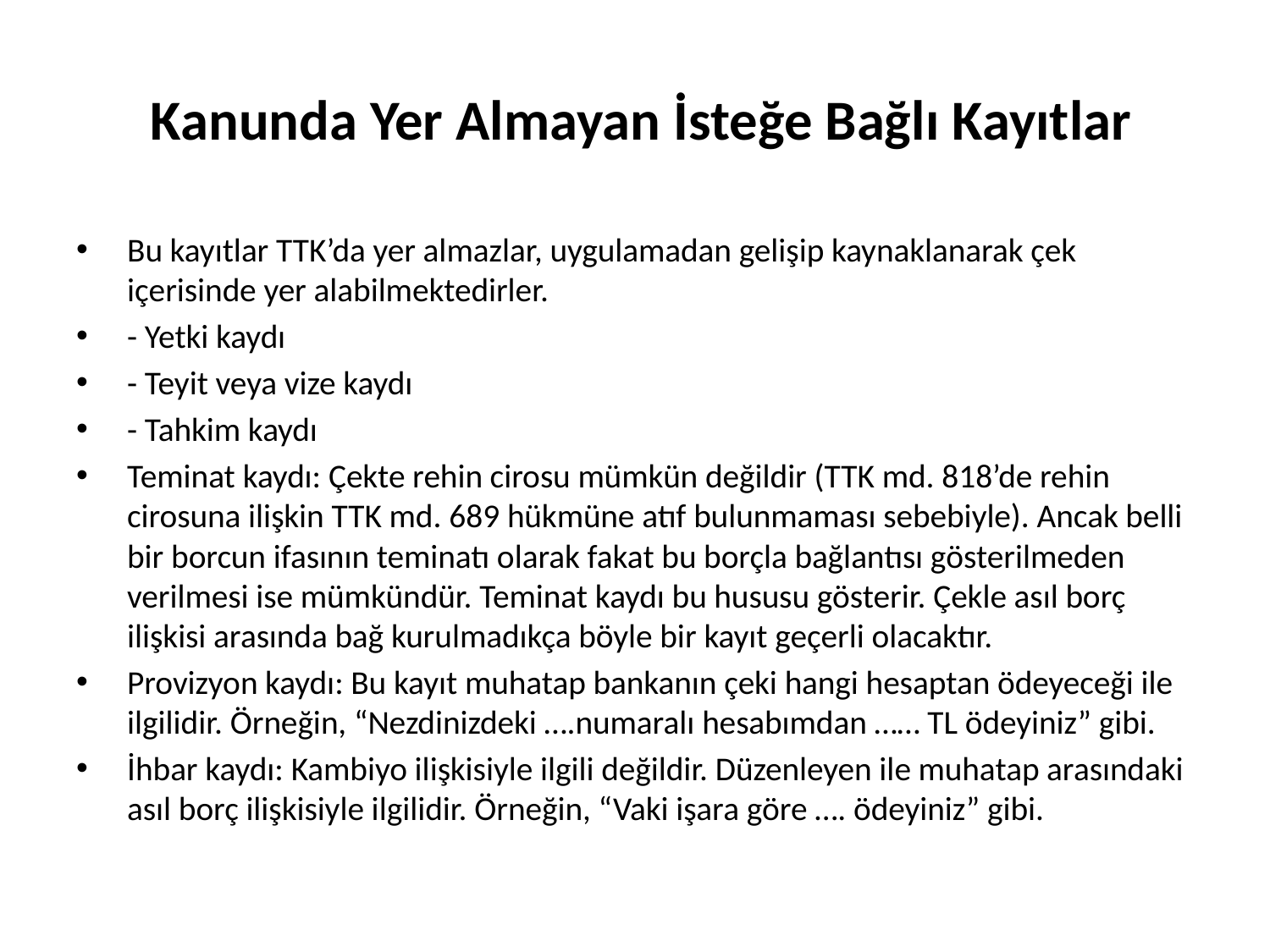

# Kanunda Yer Almayan İsteğe Bağlı Kayıtlar
Bu kayıtlar TTK’da yer almazlar, uygulamadan gelişip kaynaklanarak çek içerisinde yer alabilmektedirler.
- Yetki kaydı
- Teyit veya vize kaydı
- Tahkim kaydı
Teminat kaydı: Çekte rehin cirosu mümkün değildir (TTK md. 818’de rehin cirosuna ilişkin TTK md. 689 hükmüne atıf bulunmaması sebebiyle). Ancak belli bir borcun ifasının teminatı olarak fakat bu borçla bağlantısı gösterilmeden verilmesi ise mümkündür. Teminat kaydı bu hususu gösterir. Çekle asıl borç ilişkisi arasında bağ kurulmadıkça böyle bir kayıt geçerli olacaktır.
Provizyon kaydı: Bu kayıt muhatap bankanın çeki hangi hesaptan ödeyeceği ile ilgilidir. Örneğin, “Nezdinizdeki ….numaralı hesabımdan …… TL ödeyiniz” gibi.
İhbar kaydı: Kambiyo ilişkisiyle ilgili değildir. Düzenleyen ile muhatap arasındaki asıl borç ilişkisiyle ilgilidir. Örneğin, “Vaki işara göre …. ödeyiniz” gibi.